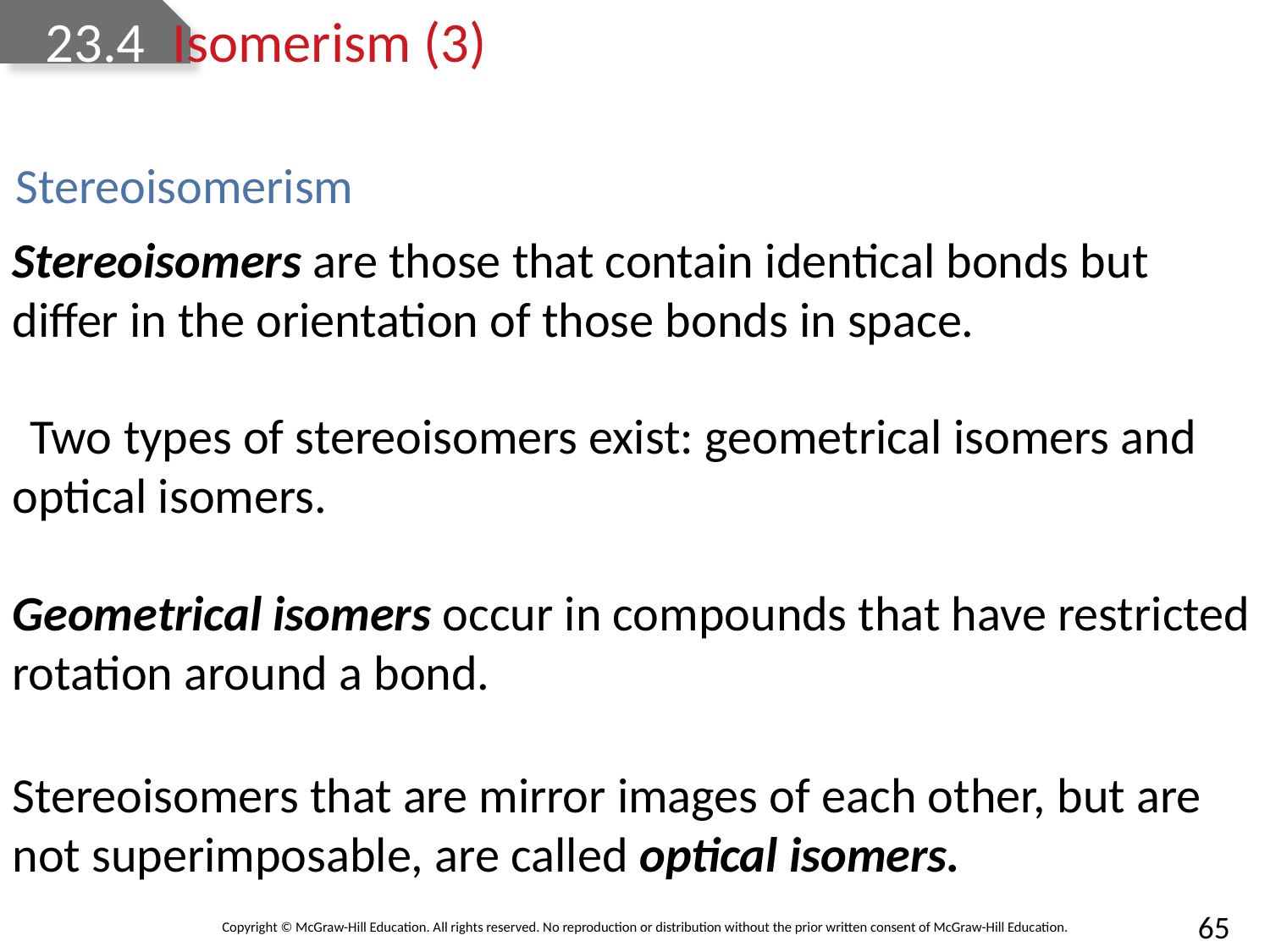

# 23.4 	Isomerism (3)
Stereoisomerism
Stereoisomers are those that contain identical bonds but differ in the orientation of those bonds in space.
Two types of stereoisomers exist: geometrical isomers and optical isomers.
Geometrical isomers occur in compounds that have restricted rotation around a bond.
Stereoisomers that are mirror images of each other, but are not superimposable, are called optical isomers.